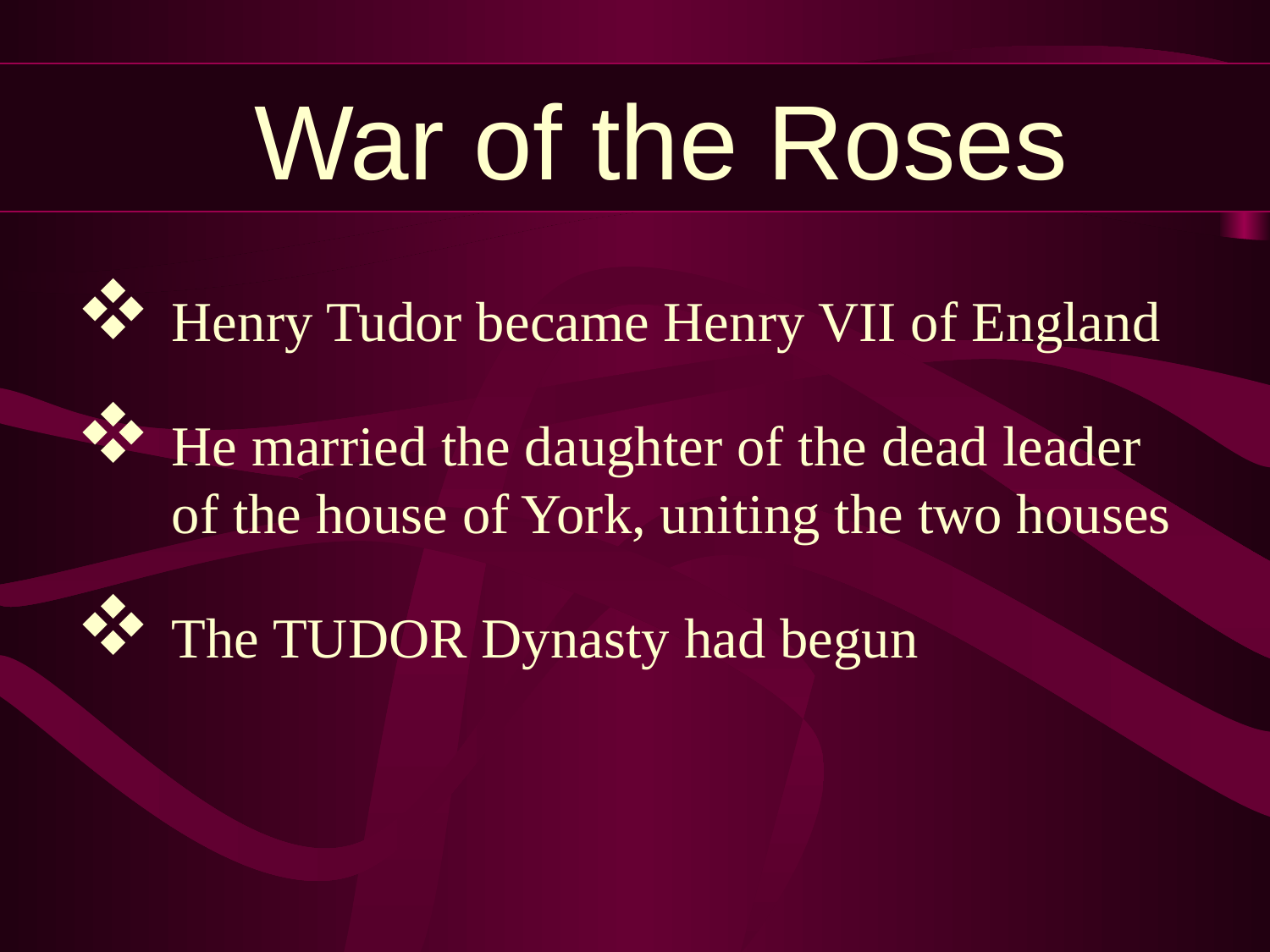

War of the Roses
Henry Tudor became Henry VII of England
He married the daughter of the dead leader of the house of York, uniting the two houses
The TUDOR Dynasty had begun